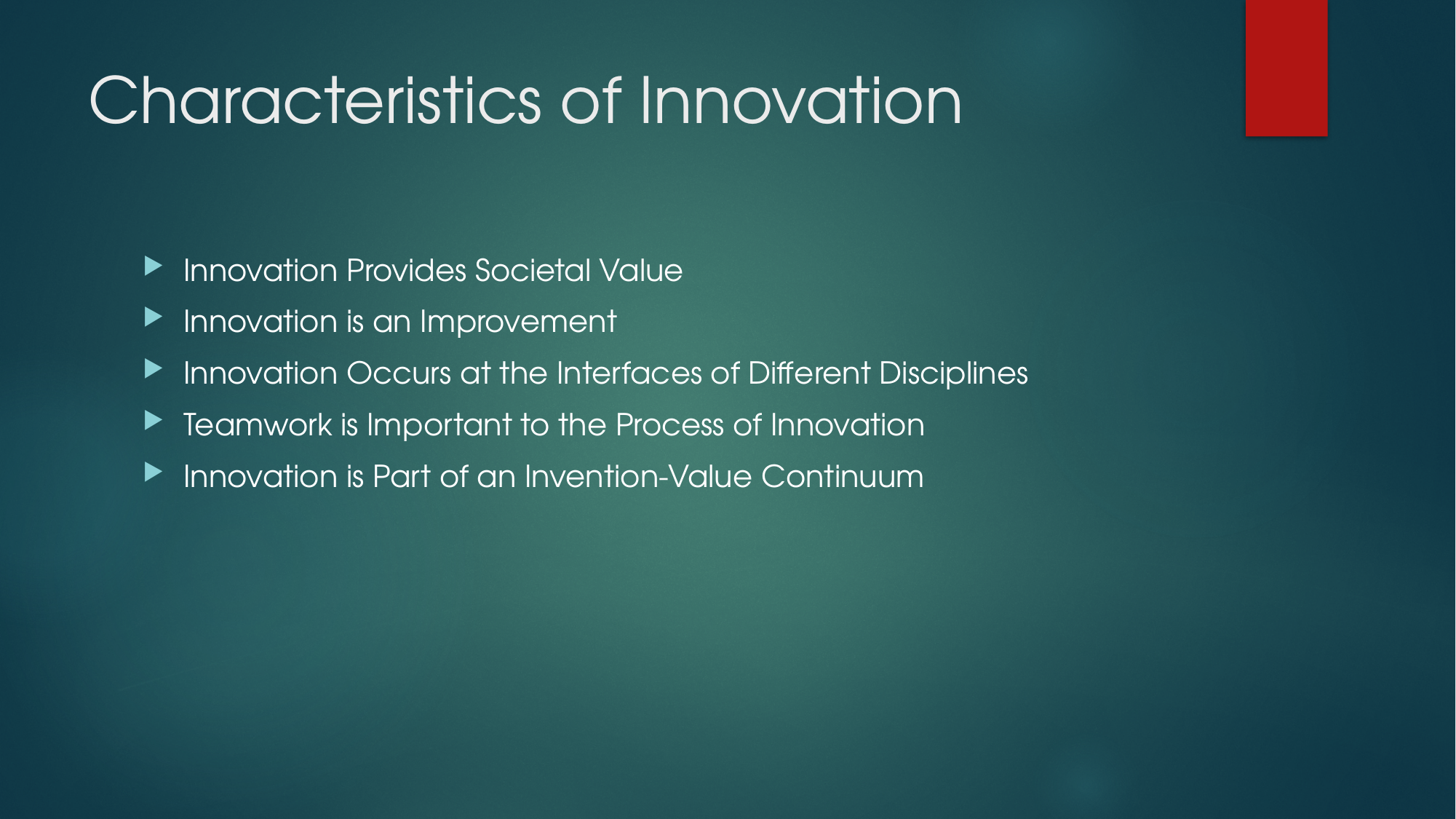

# Characteristics of Innovation
Innovation Provides Societal Value
Innovation is an Improvement
Innovation Occurs at the Interfaces of Different Disciplines
Teamwork is Important to the Process of Innovation
Innovation is Part of an Invention-Value Continuum